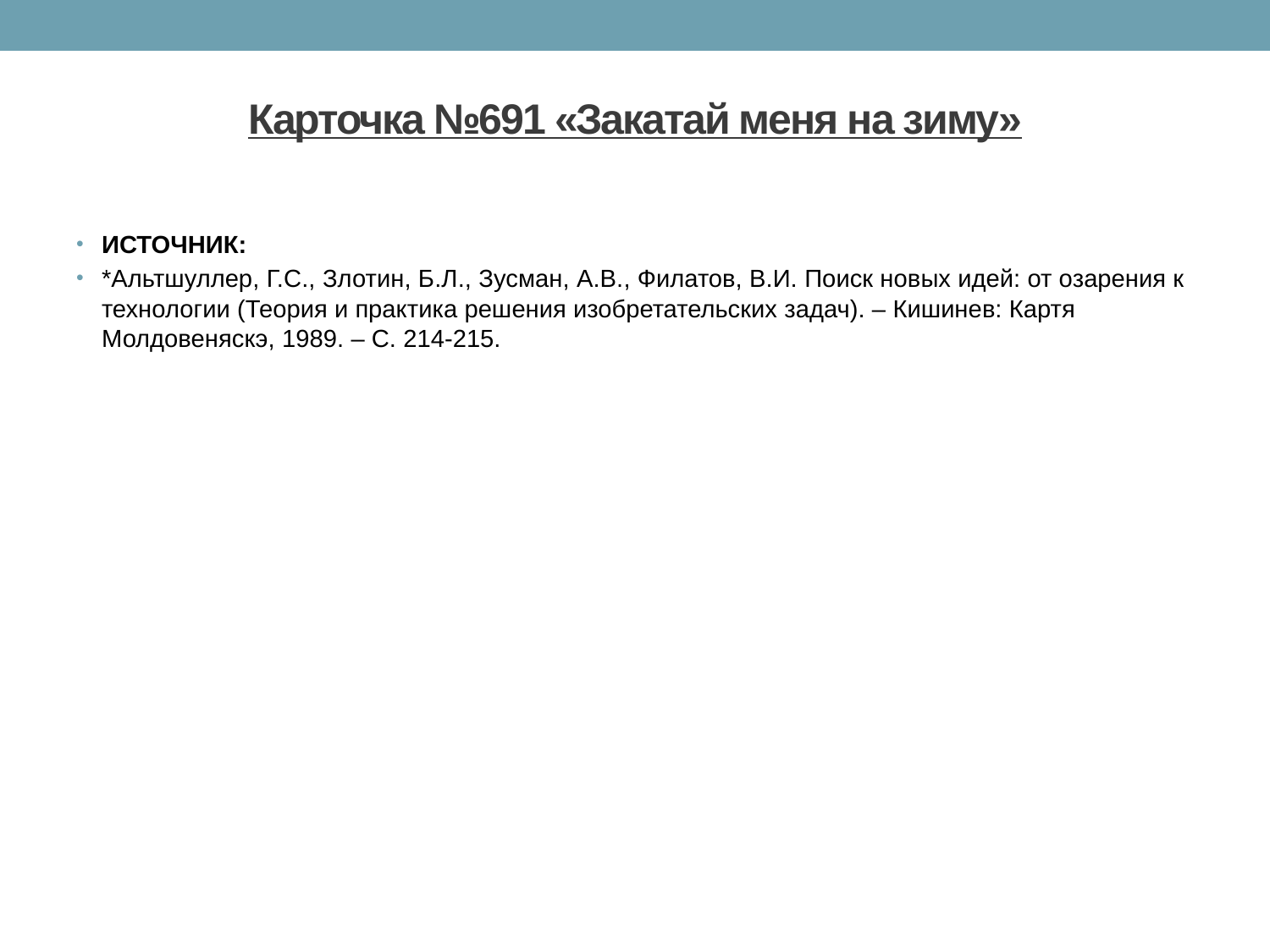

# Карточка №691 «Закатай меня на зиму»
ИСТОЧНИК:
*Альтшуллер, Г.С., Злотин, Б.Л., Зусман, А.В., Филатов, В.И. Поиск новых идей: от озарения к технологии (Теория и практика решения изобретательских задач). – Кишинев: Картя Молдовеняскэ, 1989. – С. 214-215.